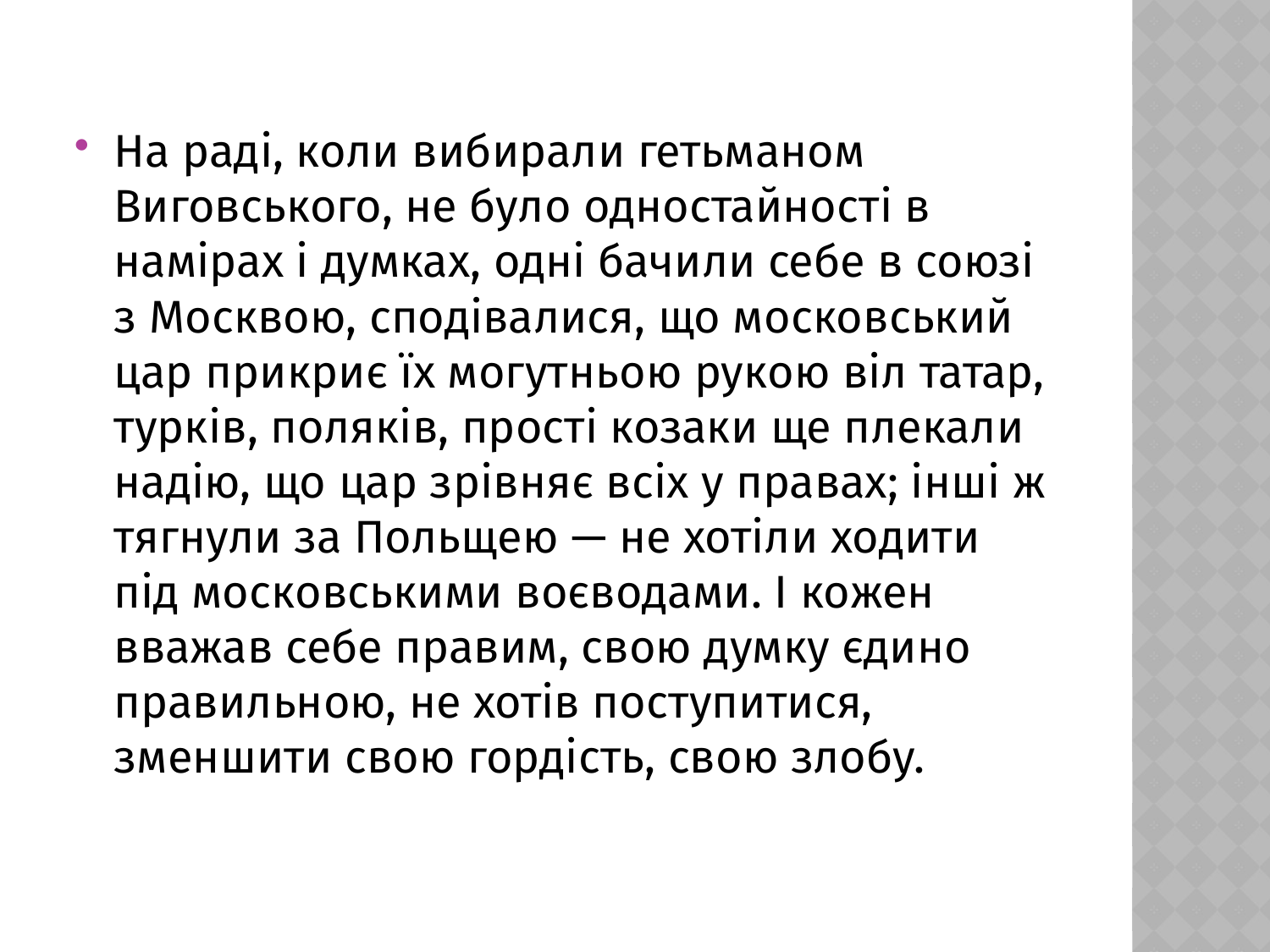

#

На раді, коли вибирали гетьманом Виговського, не було одностайності в намірах і думках, одні бачили себе в союзі з Москвою, сподівалися, що московський цар прикриє їх могутньою рукою віл татар, турків, поляків, прості козаки ще плекали надію, що цар зрівняє всіх у правах; інші ж тягнули за Польщею — не хотіли ходити під московськими воєводами. І кожен вважав себе правим, свою думку єдино правильною, не хотів поступитися, зменшити свою гордість, свою злобу.